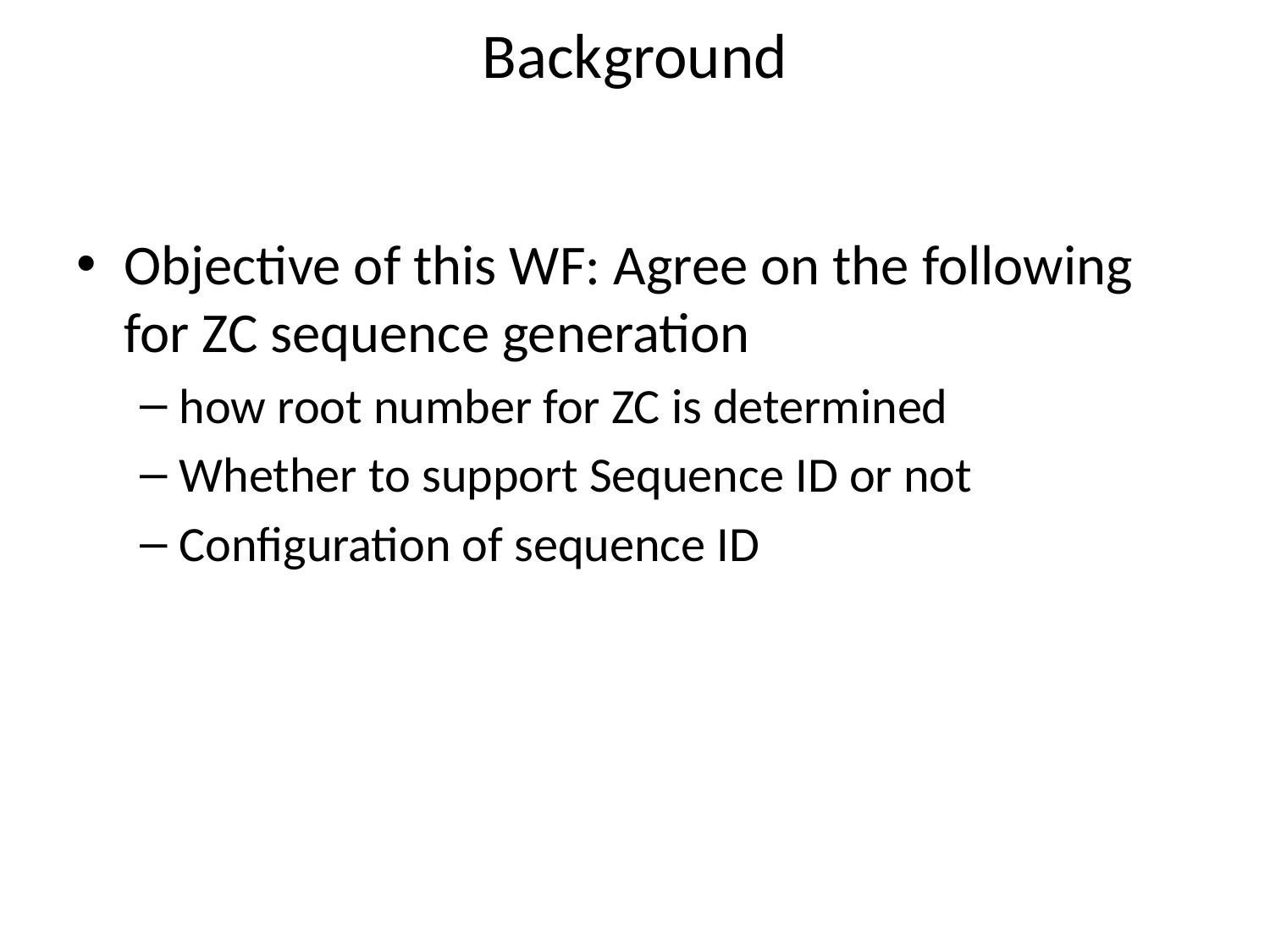

Background
Objective of this WF: Agree on the following for ZC sequence generation
how root number for ZC is determined
Whether to support Sequence ID or not
Configuration of sequence ID